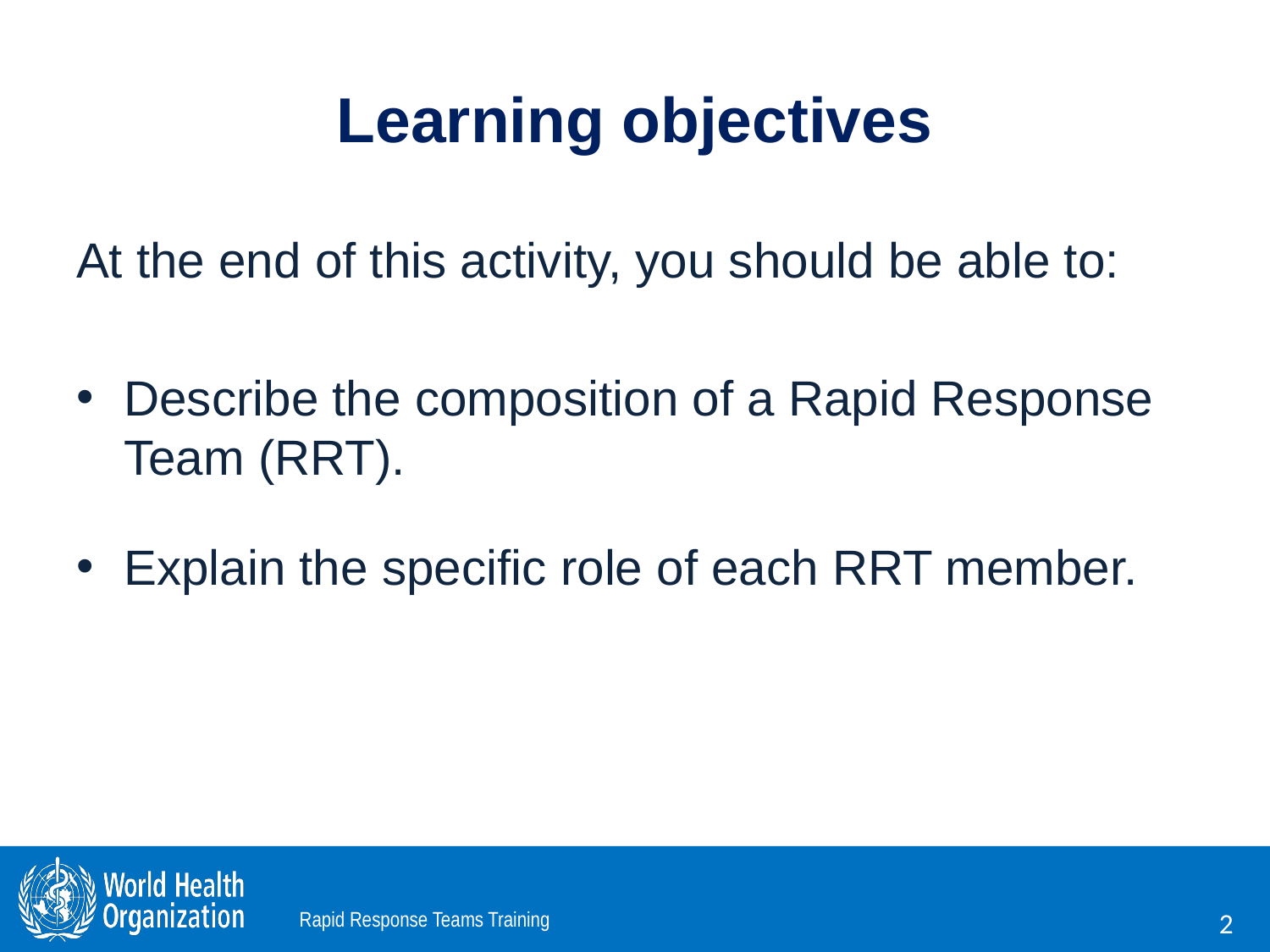

# Learning objectives
At the end of this activity, you should be able to:

Describe the composition of a Rapid Response Team (RRT).

Explain the specific role of each RRT member.